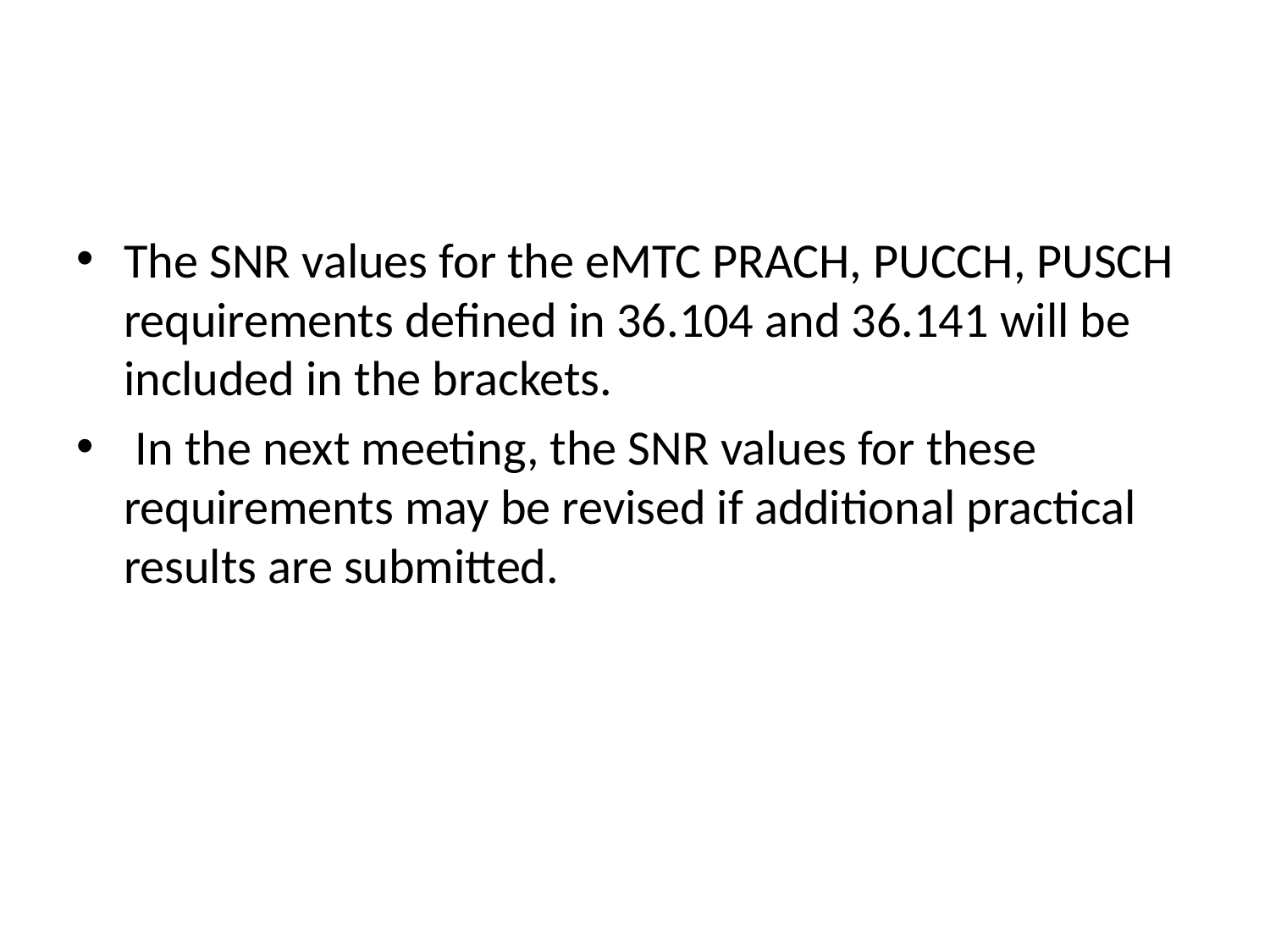

#
The SNR values for the eMTC PRACH, PUCCH, PUSCH requirements defined in 36.104 and 36.141 will be included in the brackets.
 In the next meeting, the SNR values for these requirements may be revised if additional practical results are submitted.